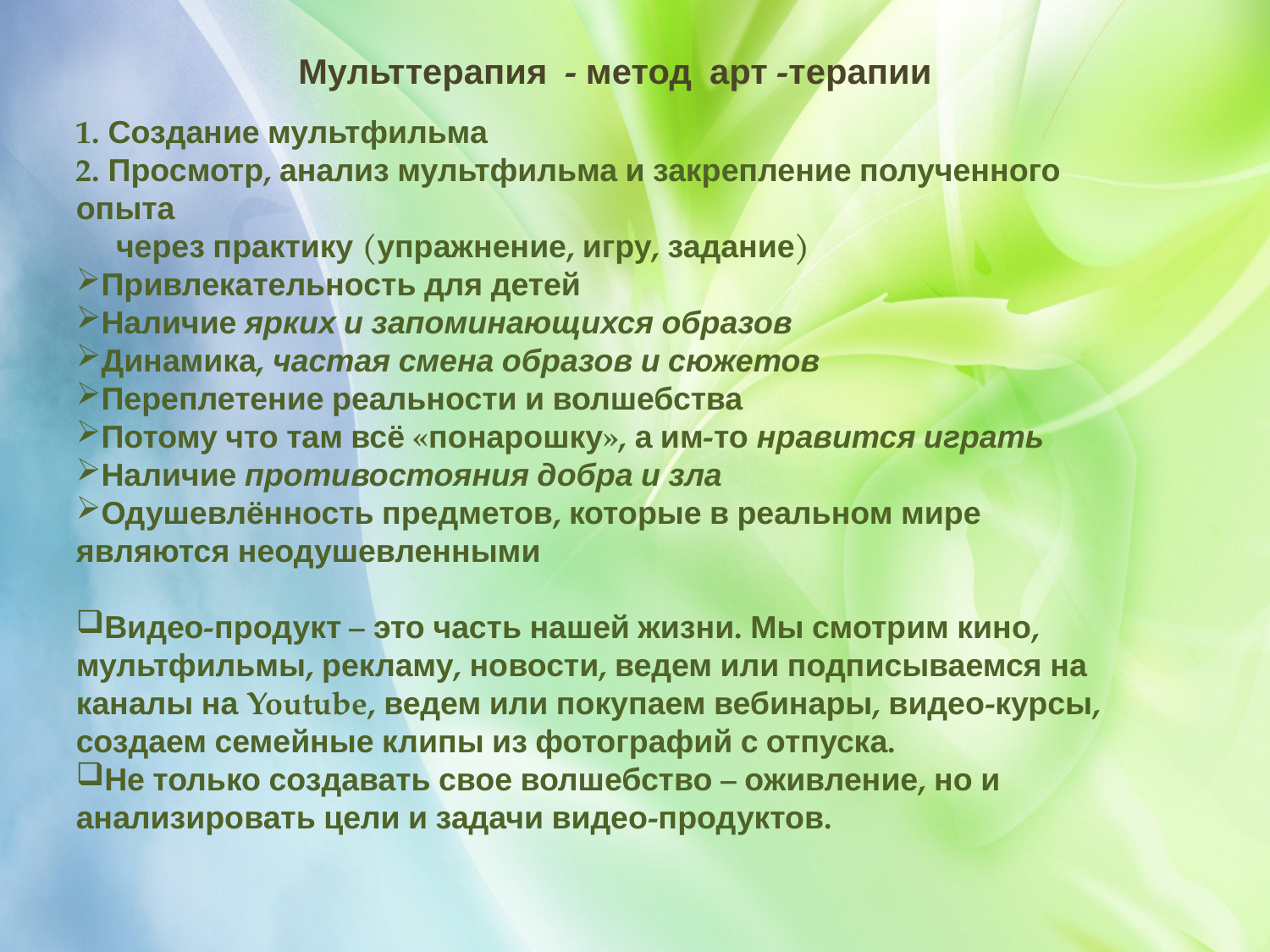

Мульттерапия  - метод  арт -терапии
1. Создание мультфильма
2. Просмотр, анализ мультфильма и закрепление полученного опыта
     через практику (упражнение, игру, задание)
Привлекательность для детей
Наличие ярких и запоминающихся образов
Динамика, частая смена образов и сюжетов
Переплетение реальности и волшебства
Потому что там всё «понарошку», а им-то нравится играть
Наличие противостояния добра и зла
Одушевлённость предметов, которые в реальном мире являются неодушевленными

Видео-продукт – это часть нашей жизни. Мы смотрим кино, мультфильмы, рекламу, новости, ведем или подписываемся на каналы на Youtube, ведем или покупаем вебинары, видео-курсы, создаем семейные клипы из фотографий с отпуска.
Не только создавать свое волшебство – оживление, но и анализировать цели и задачи видео-продуктов.